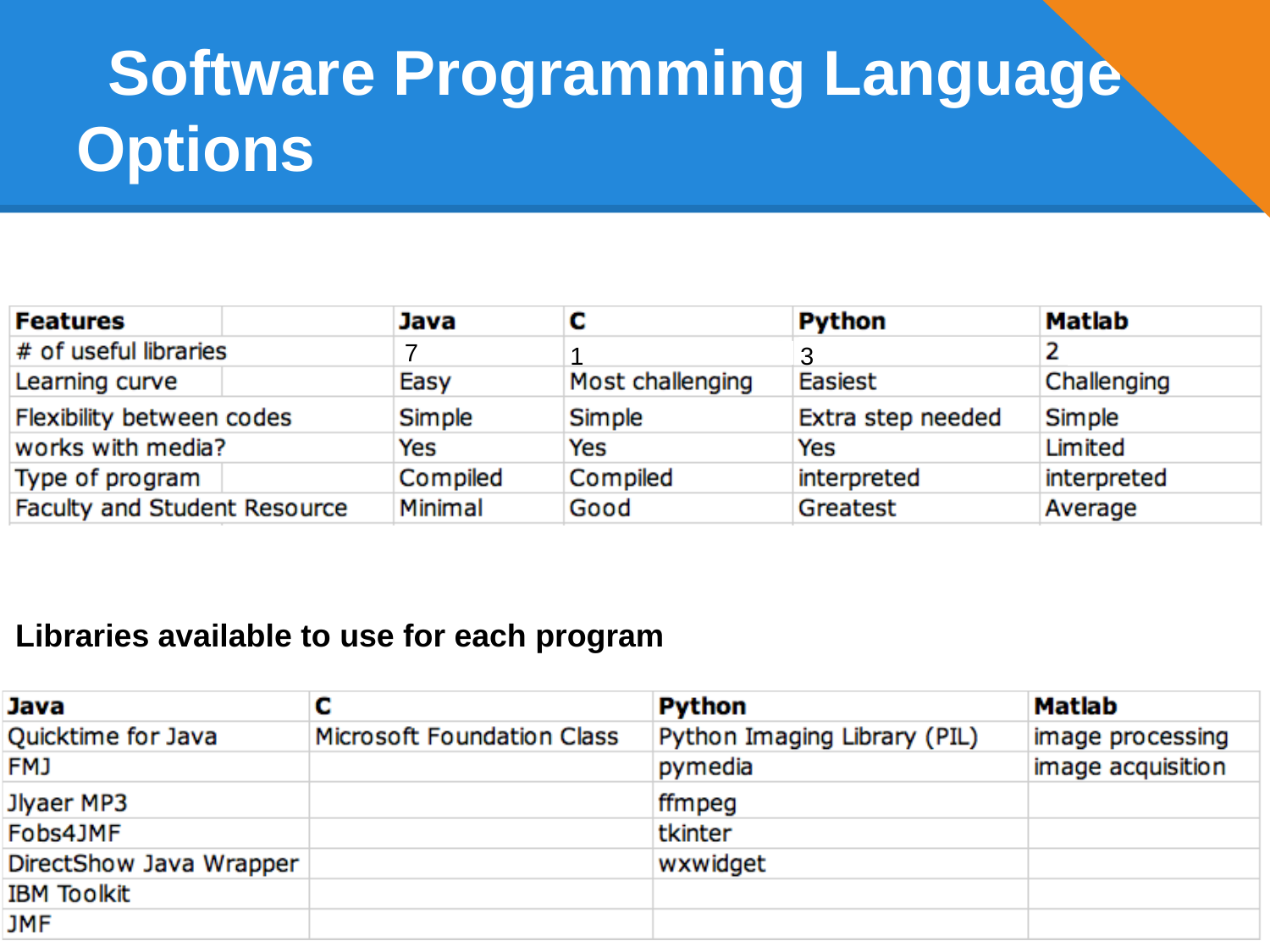

# Software Programming Language Options

7
2
1
3

Libraries available to use for each program